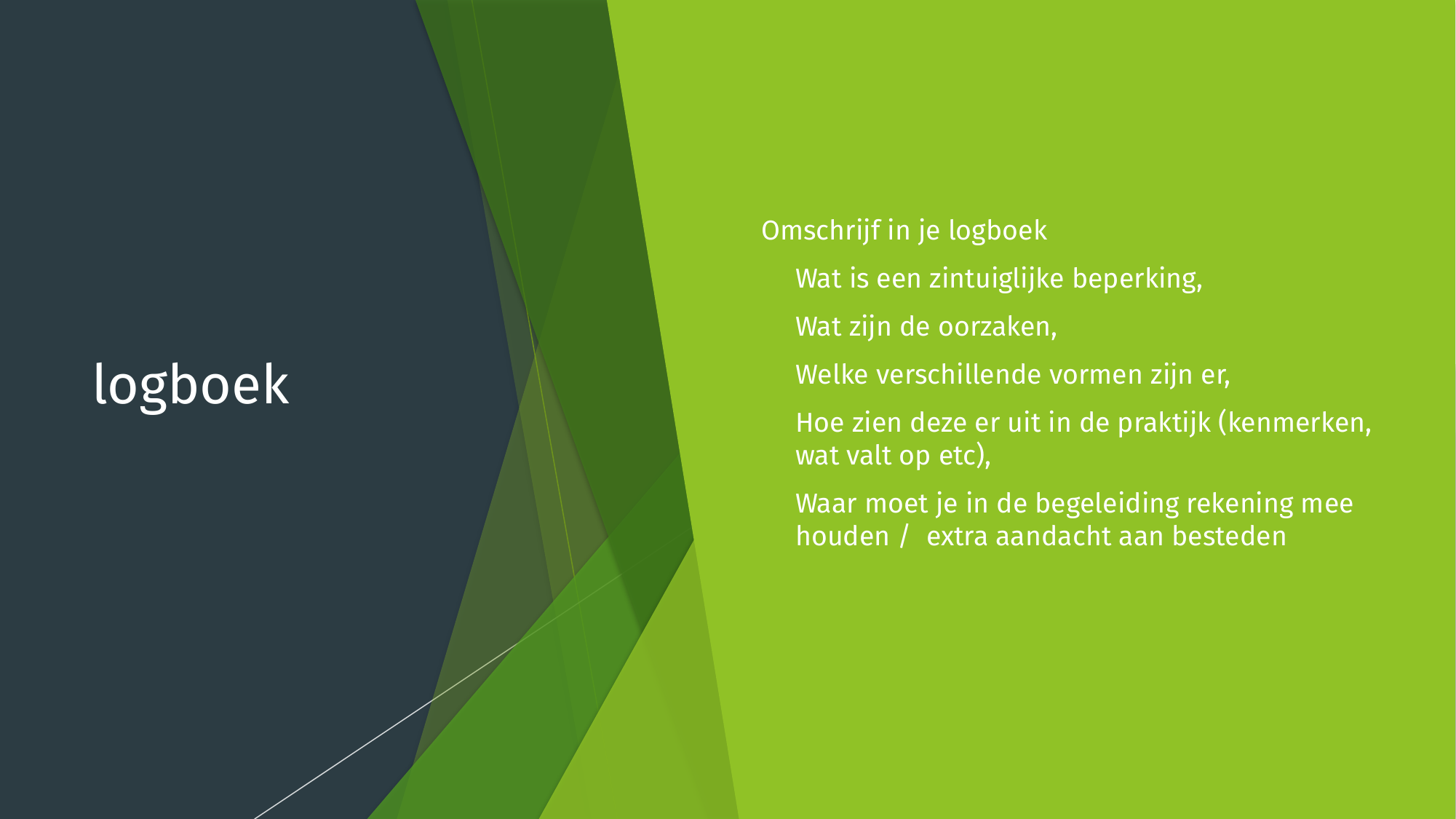

# logboek
Omschrijf in je logboek
Wat is een zintuiglijke beperking,
Wat zijn de oorzaken,
Welke verschillende vormen zijn er,
Hoe zien deze er uit in de praktijk (kenmerken, wat valt op etc),
Waar moet je in de begeleiding rekening mee houden /  extra aandacht aan besteden